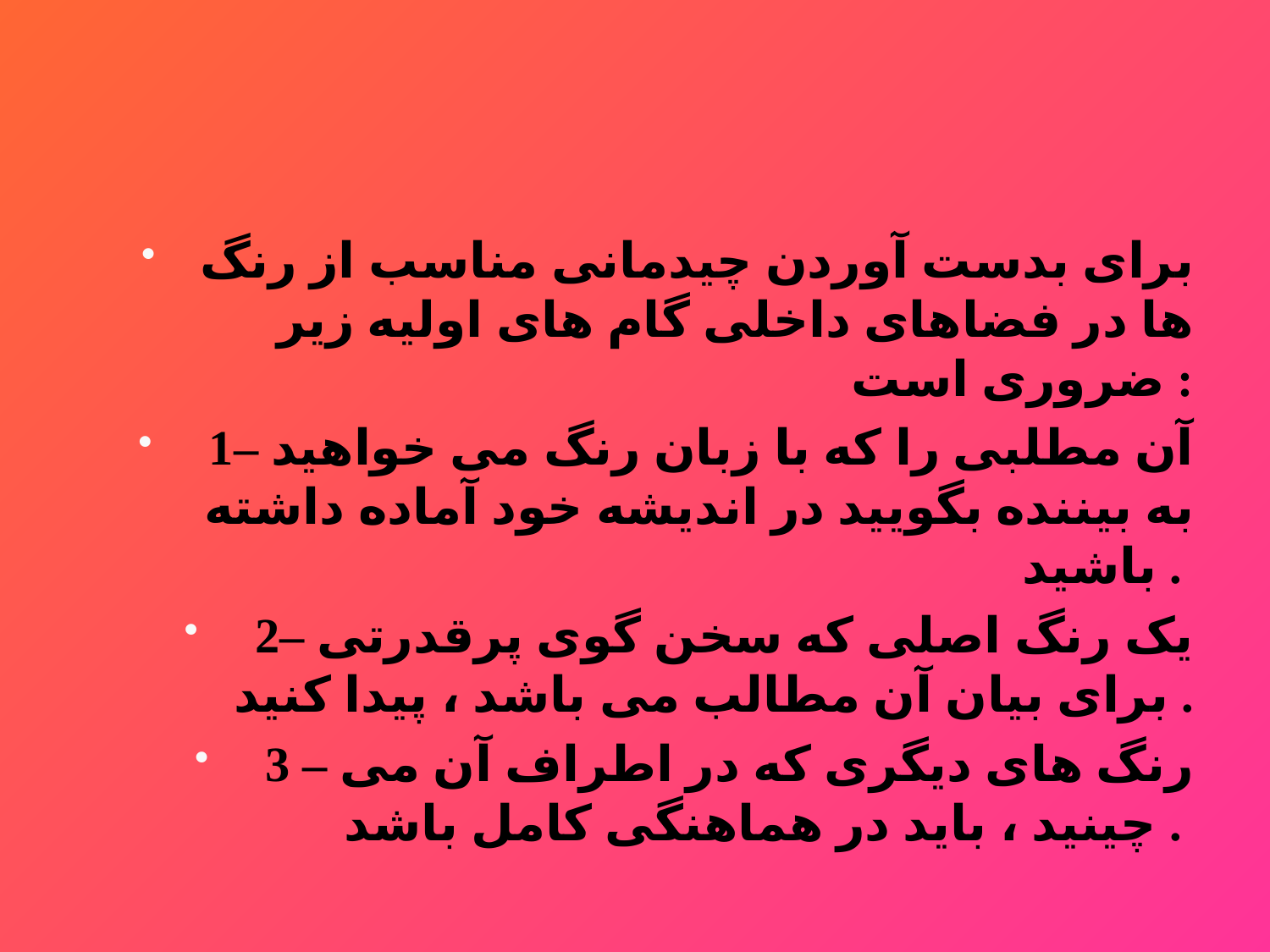

#
برای بدست آوردن چیدمانی مناسب از رنگ ها در فضاهای داخلی گام های اولیه زیر ضروری است :
 1– آن مطلبی را که با زبان رنگ می خواهید به بیننده بگویید در اندیشه خود آماده داشته باشید .
 2– یک رنگ اصلی که سخن گوی پرقدرتی برای بیان آن مطالب می باشد ، پیدا کنید .
 3 – رنگ های دیگری که در اطراف آن می چینید ، باید در هماهنگی کامل باشد .